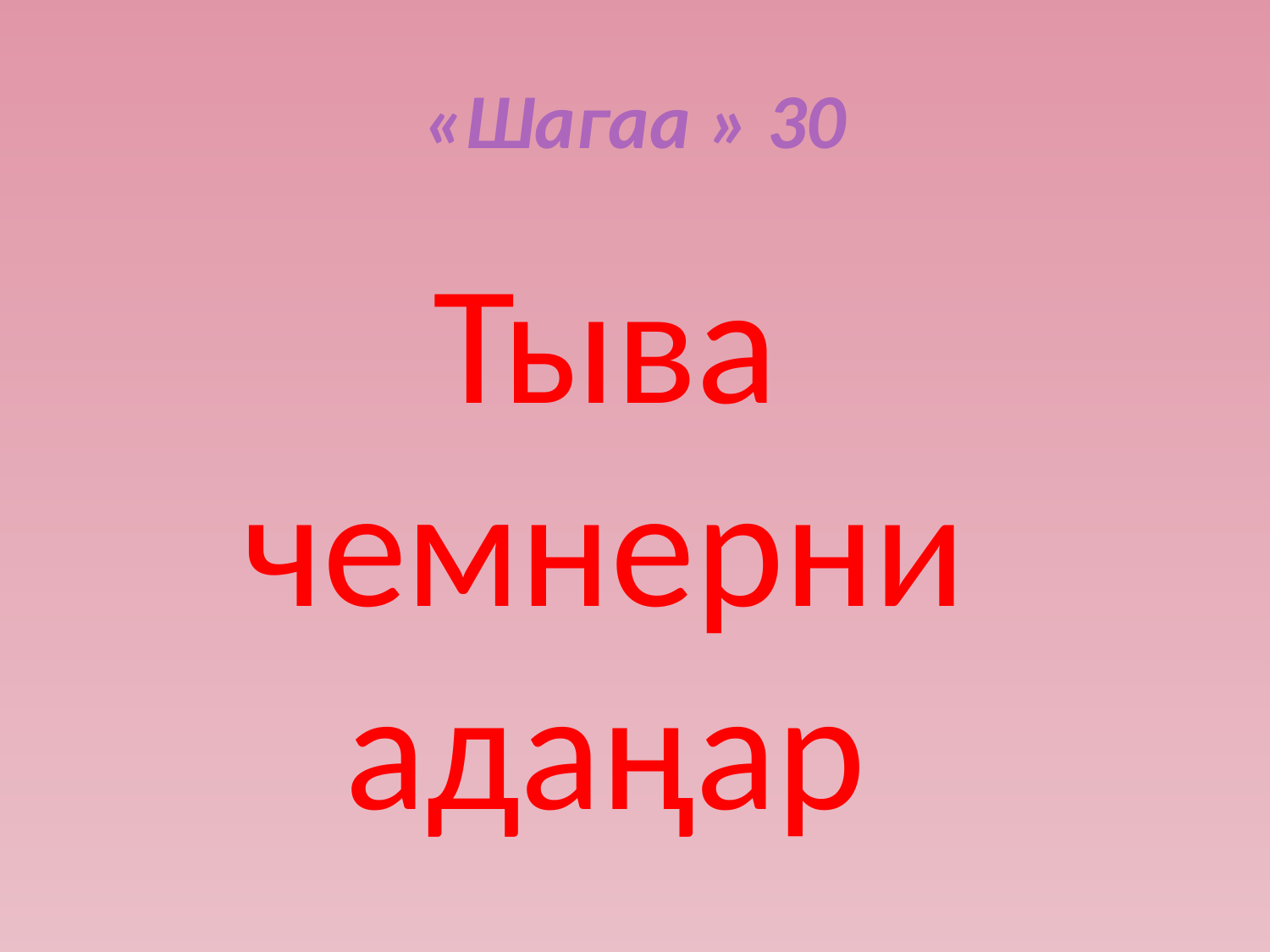

# «Шагаа » 30

Тыва чемнерни адаңар